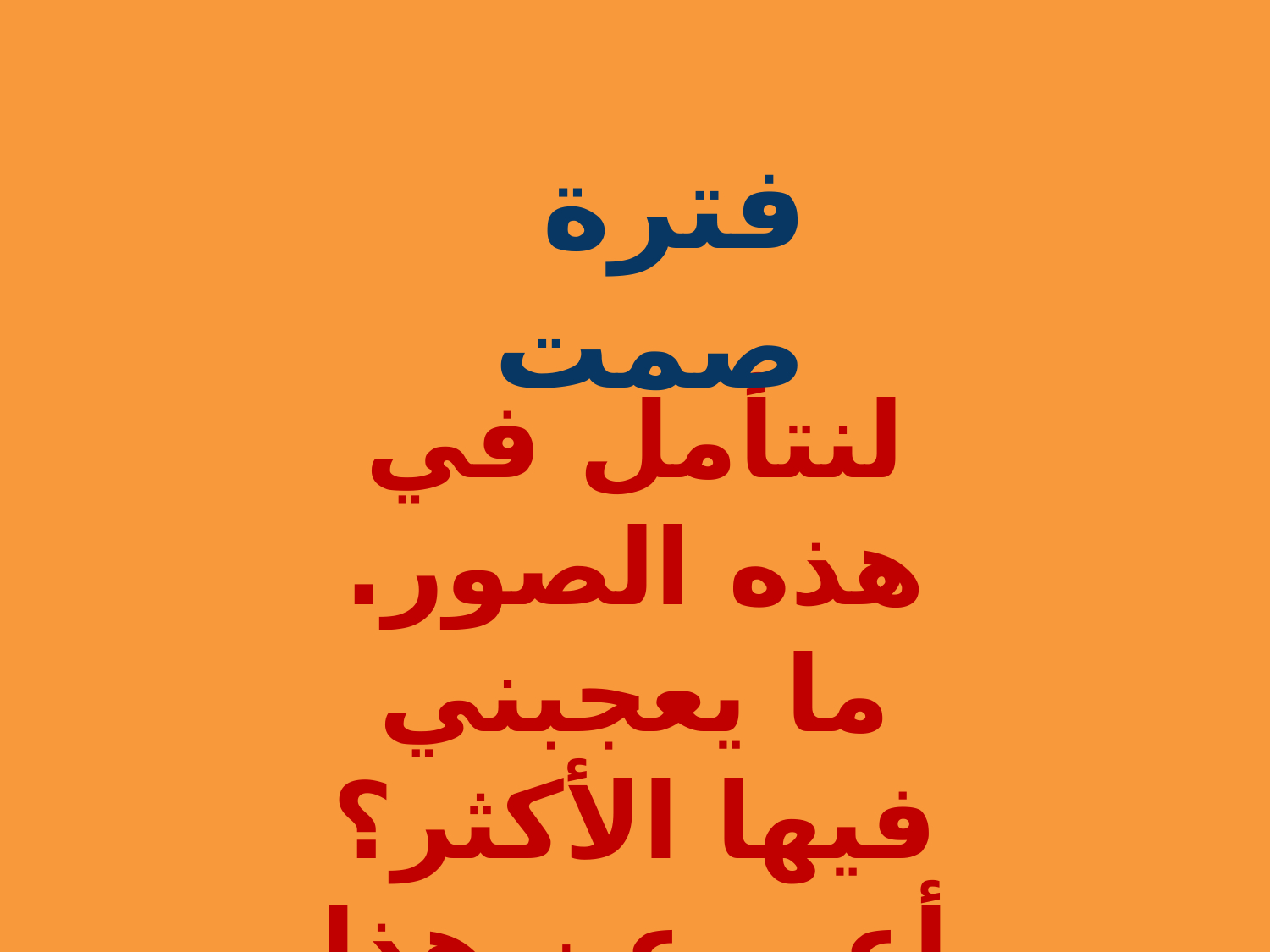

فترة صمت
لنتأمل في هذه الصور.
ما يعجبني فيها الأكثر؟
أعبر عن هذا بصلاة.